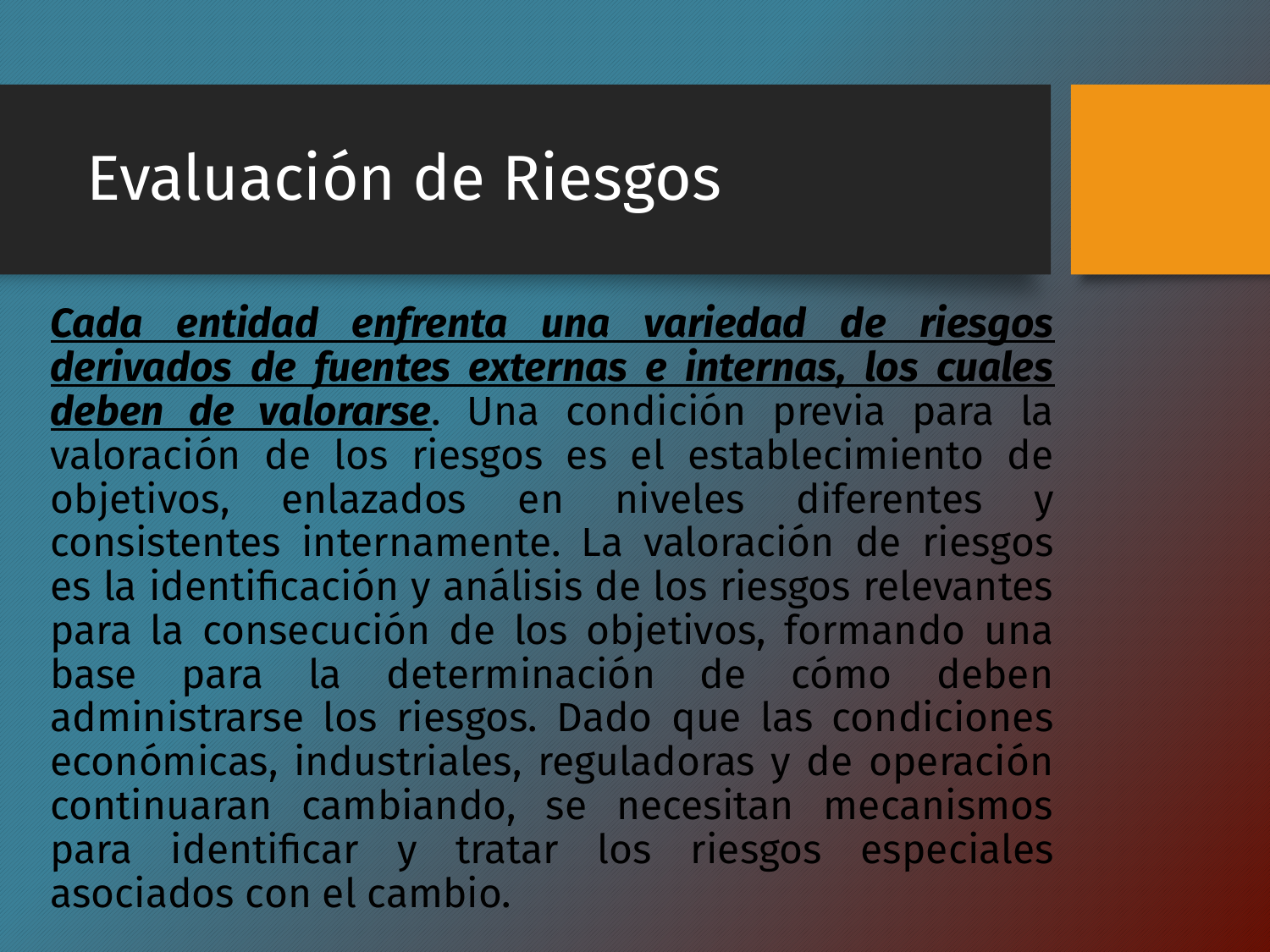

# Evaluación de Riesgos
Cada entidad enfrenta una variedad de riesgos derivados de fuentes externas e internas, los cuales deben de valorarse. Una condición previa para la valoración de los riesgos es el establecimiento de objetivos, enlazados en niveles diferentes y consistentes internamente. La valoración de riesgos es la identificación y análisis de los riesgos relevantes para la consecución de los objetivos, formando una base para la determinación de cómo deben administrarse los riesgos. Dado que las condiciones económicas, industriales, reguladoras y de operación continuaran cambiando, se necesitan mecanismos para identificar y tratar los riesgos especiales asociados con el cambio.